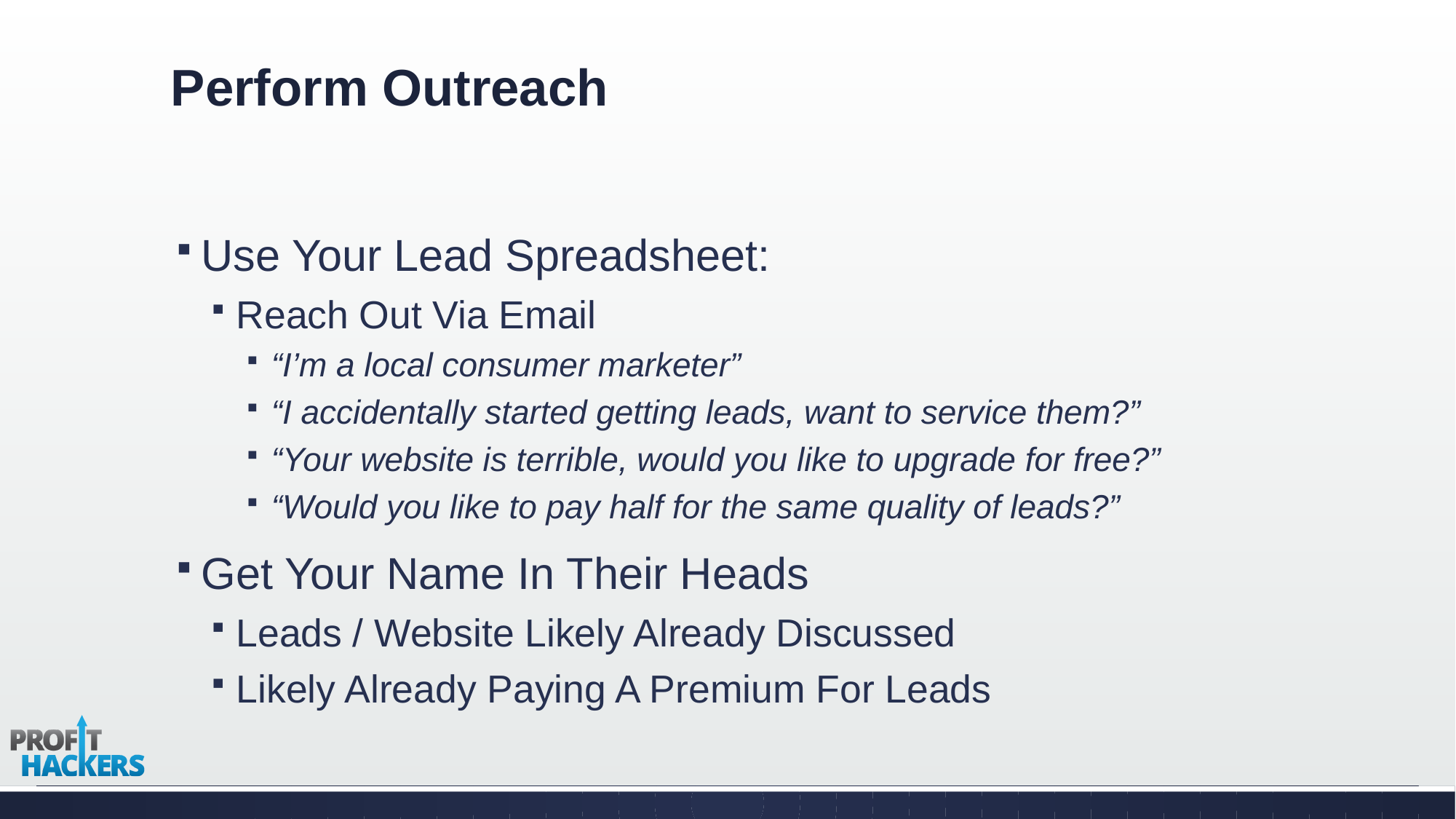

# Perform Outreach
Use Your Lead Spreadsheet:
Reach Out Via Email
“I’m a local consumer marketer”
“I accidentally started getting leads, want to service them?”
“Your website is terrible, would you like to upgrade for free?”
“Would you like to pay half for the same quality of leads?”
Get Your Name In Their Heads
Leads / Website Likely Already Discussed
Likely Already Paying A Premium For Leads